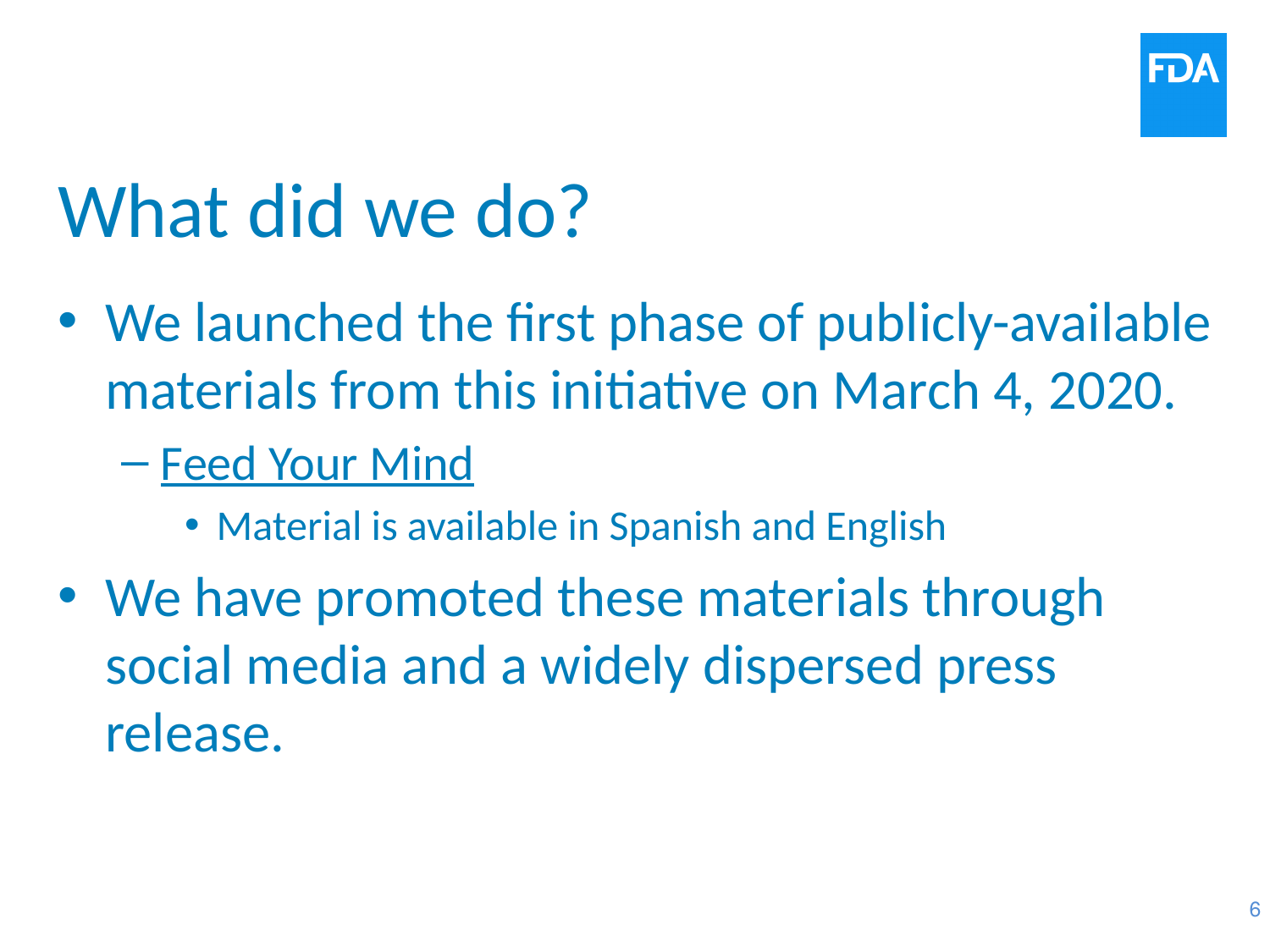

# What did we do?
We launched the first phase of publicly-available materials from this initiative on March 4, 2020.
Feed Your Mind
Material is available in Spanish and English
We have promoted these materials through social media and a widely dispersed press release.